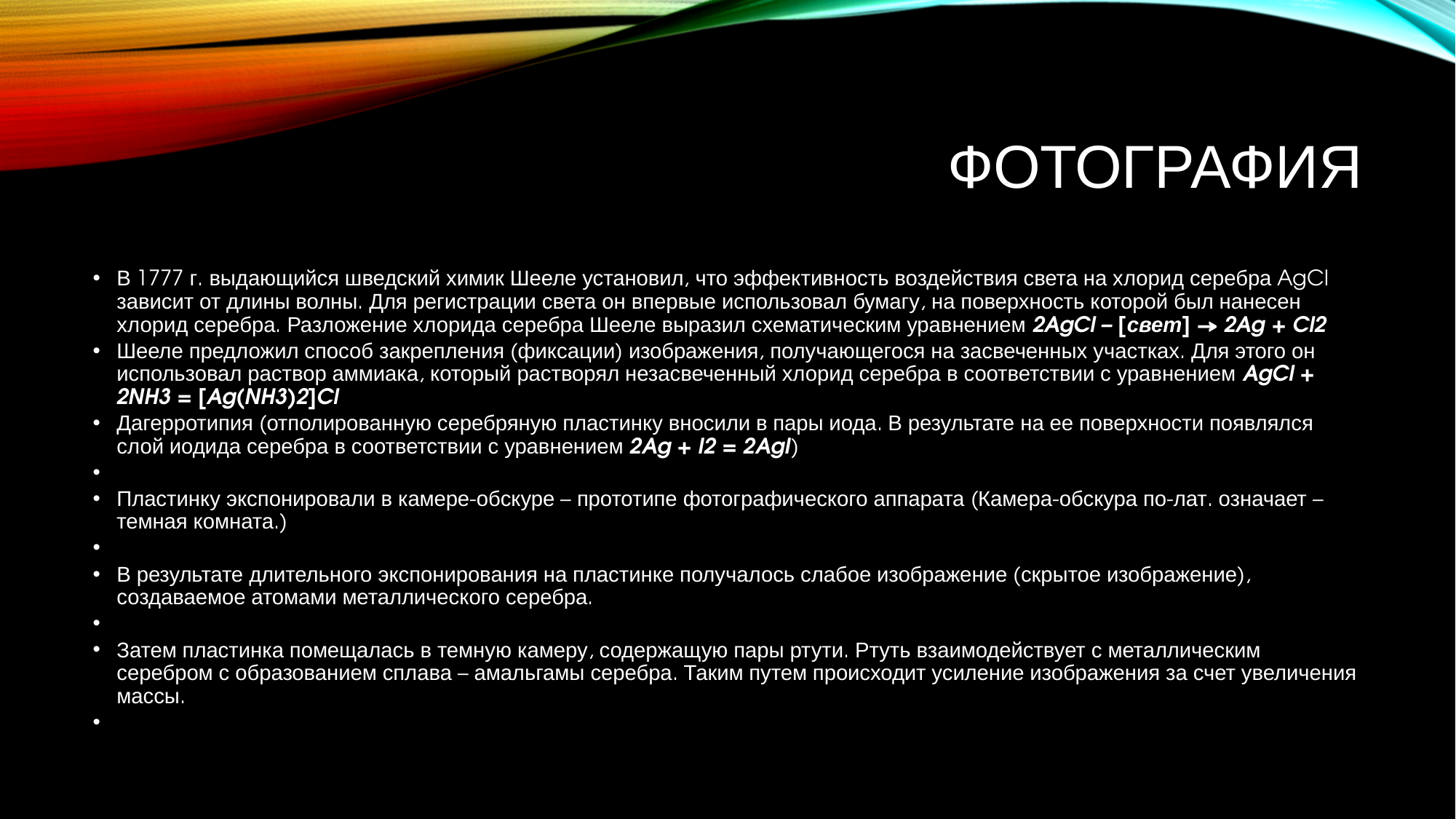

# Фотография
В 1777 г. выдающийся шведский химик Шееле установил, что эффективность воздействия света на хлорид серебра AgCl зависит от длины волны. Для регистрации света он впервые использовал бумагу, на поверхность которой был нанесен хлорид серебра. Разложение хлорида серебра Шееле выразил схематическим уравнением 2AgCl – [свет] → 2Ag + Cl2
Шееле предложил способ закрепления (фиксации) изображения, получающегося на засвеченных участках. Для этого он использовал раствор аммиака, который растворял незасвеченный хлорид серебра в соответствии с уравнением AgCl + 2NH3 = [Ag(NH3)2]Cl
Дагерротипия (отполированную серебряную пластинку вносили в пары иода. В результате на ее поверхности появлялся слой иодида серебра в соответствии с уравнением 2Ag + I2 = 2AgI)

Пластинку экспонировали в камере-обскуре – прототипе фотографического аппарата (Камера-обскура по-лат. означает – темная комната.)

В результате длительного экспонирования на пластинке получалось слабое изображение (скрытое изображение), создаваемое атомами металлического серебра.

Затем пластинка помещалась в темную камеру, содержащую пары ртути. Ртуть взаимодействует с металлическим серебром с образованием сплава – амальгамы серебра. Таким путем происходит усиление изображения за счет увеличения массы.